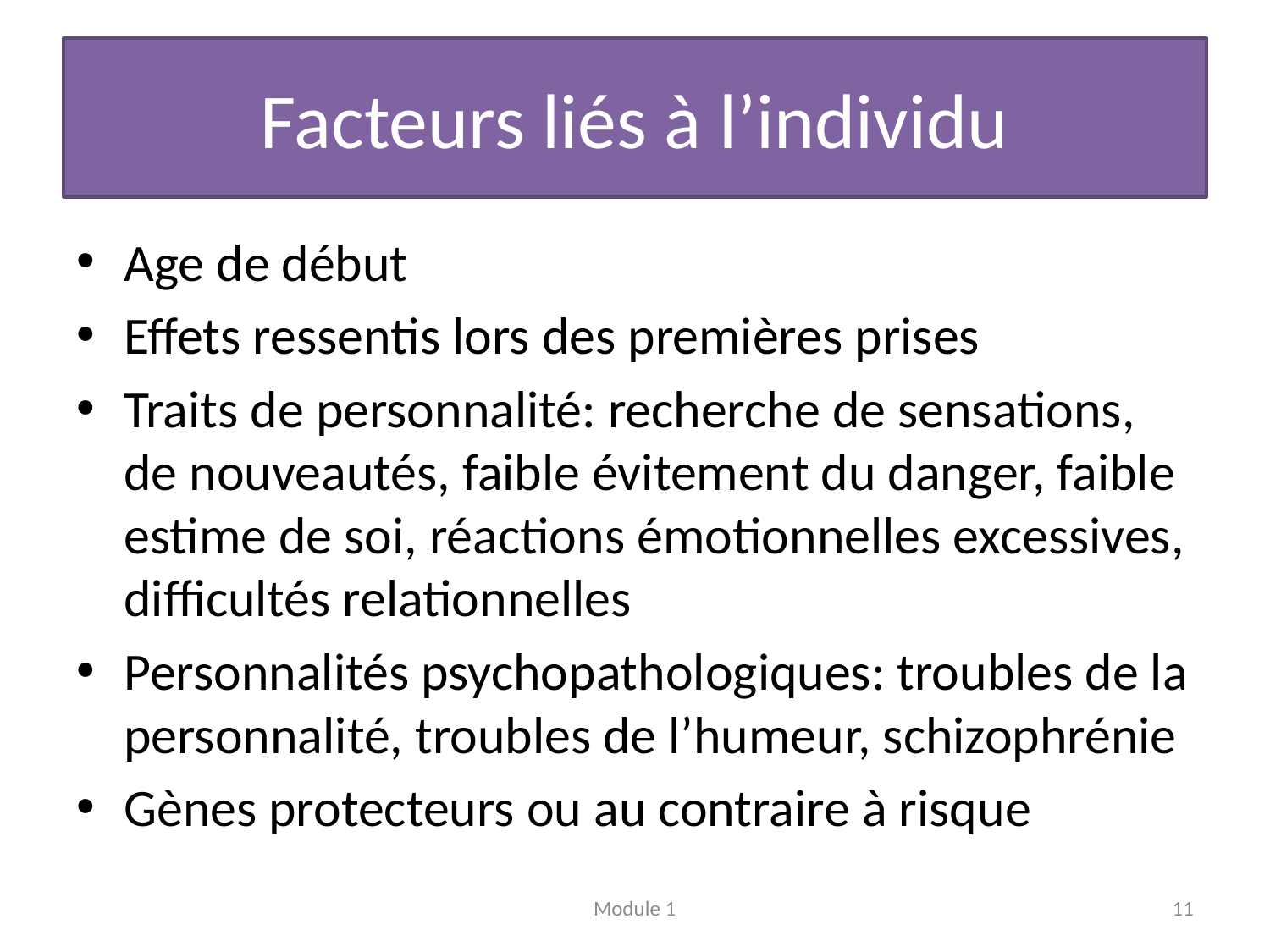

# Facteurs liés à l’individu
Age de début
Effets ressentis lors des premières prises
Traits de personnalité: recherche de sensations, de nouveautés, faible évitement du danger, faible estime de soi, réactions émotionnelles excessives, difficultés relationnelles
Personnalités psychopathologiques: troubles de la personnalité, troubles de l’humeur, schizophrénie
Gènes protecteurs ou au contraire à risque
Module 1
11